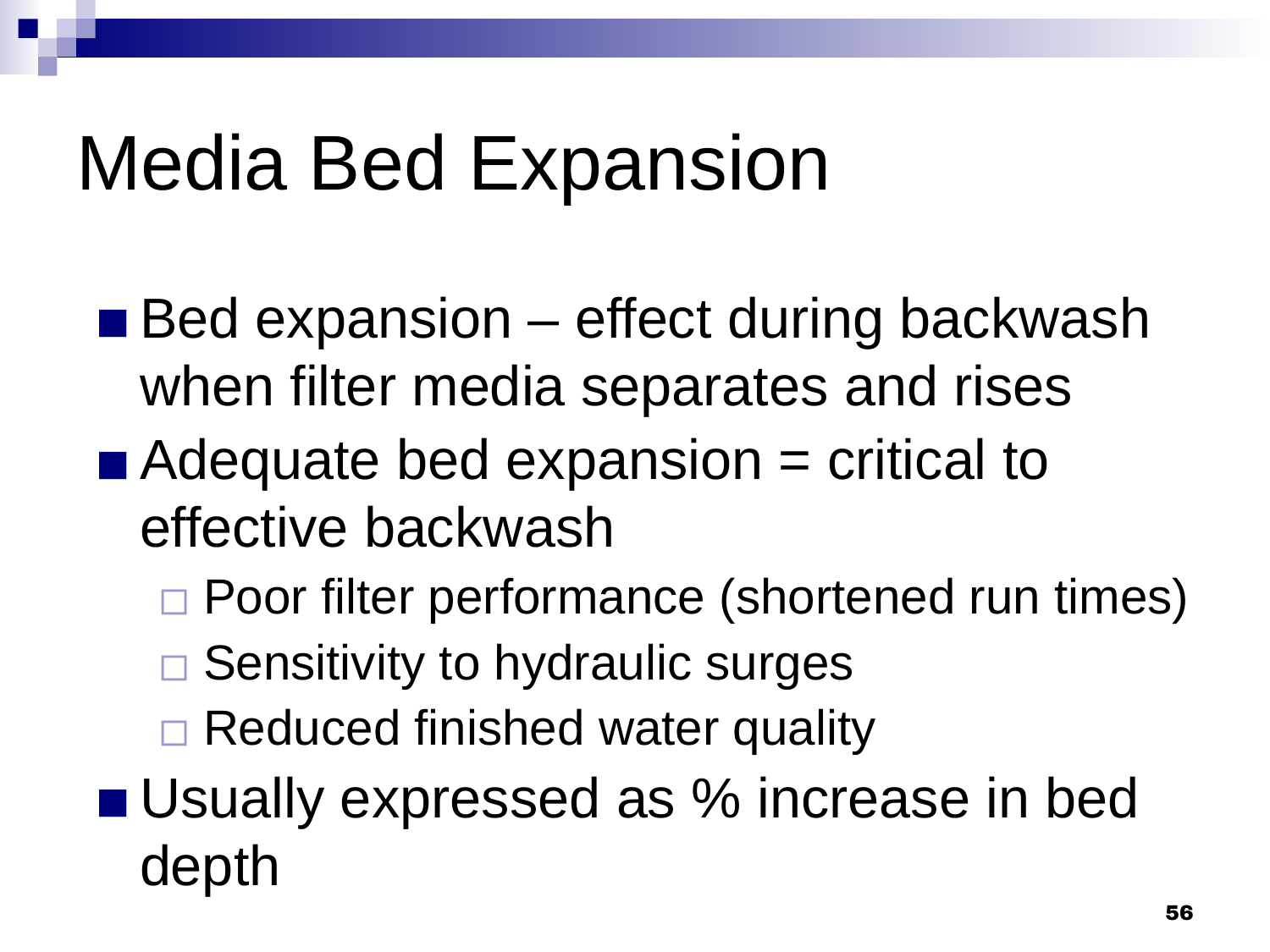

# Media Bed Expansion
Bed expansion – effect during backwash when filter media separates and rises
Adequate bed expansion = critical to effective backwash
Poor filter performance (shortened run times)
Sensitivity to hydraulic surges
Reduced finished water quality
Usually expressed as % increase in bed depth
56